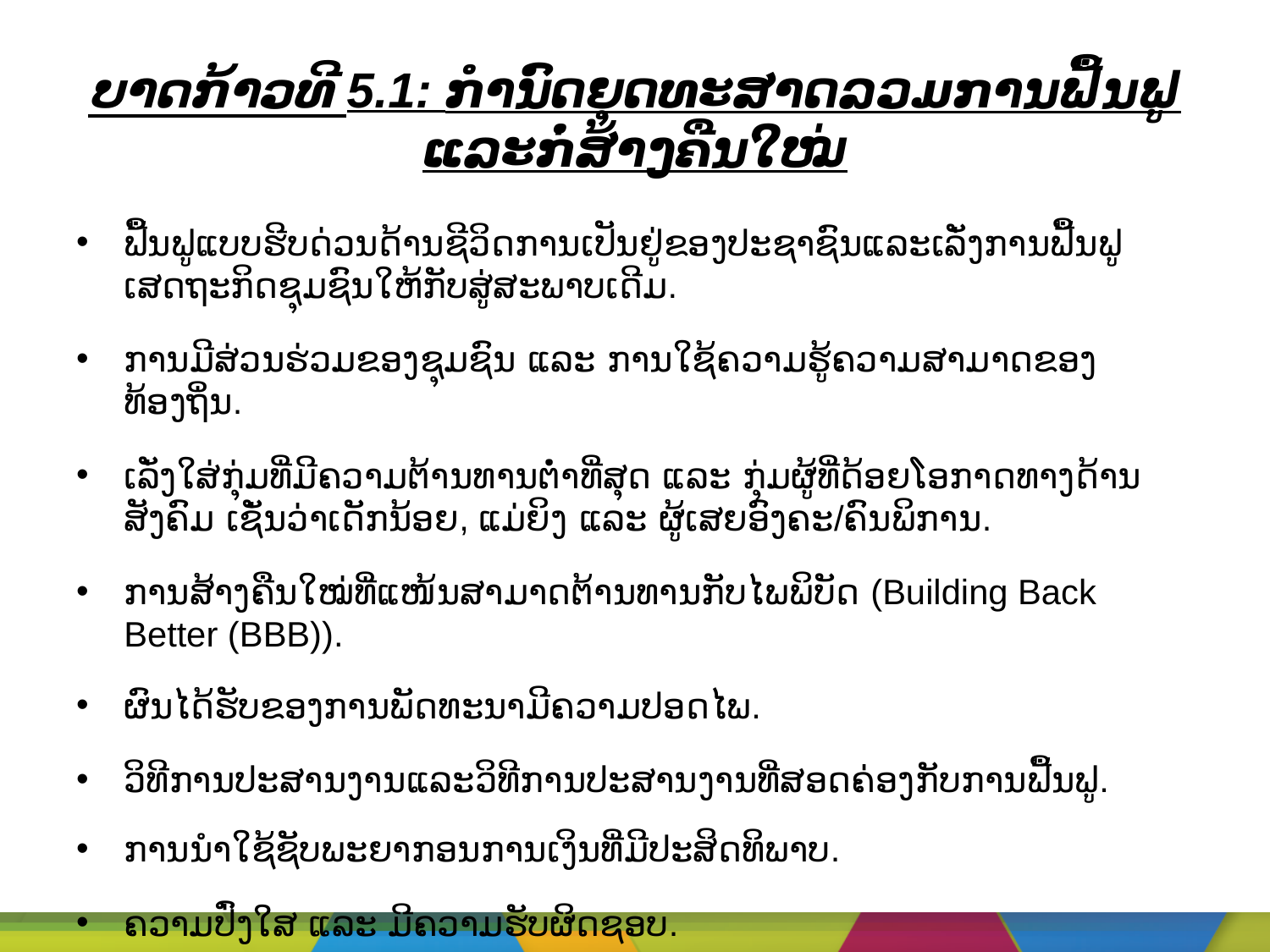

# ບາດກ້າວທີ 5.1: ກໍານົດຍຸດທະສາດລວມການຟື້ນຟູແລະກໍ່ສ້າງຄືນໃໝ່
ຟື້ນ​ຟູ​​ແບບ​ຮີບ​ດ່ວນດ້ານຊີວິດ​ການ​ເປັນ​ຢູ່​ຂອງ​ປະຊາຊົນ​ແລະ​ເລັ່ງການຟື້ນ​ຟູເສດຖະກິດ​ຊຸມ​ຊົນ​ໃຫ້​ກັບ​ສູ່​ສະພາບ​ເດີມ.

ການມີສ່ວນຮ່ວມຂອງຊຸມຊົນ ແລະ ການໃຊ້ຄວາມຮູ້ຄວາມສາມາດຂອງທ້ອງຖິ່ນ.

ເລັ່ງ​ໃສ່​ກຸ່ມທີ່ມີຄວາມຕ້ານທານຕໍ່າທີ່ສຸດ ແລະ ກຸ່ມຜູ້ທີ່ດ້ອຍໂອກາດທາງດ້ານສັງຄົມ ​ເຊັ່ນ​ວ່າເດັກນ້ອຍ, ​ແມ່ຍິງ ​ແລະ ຜູ້​ເສຍ​ອົງຄະ/ຄົນ​ພິການ.

ການສ້າງຄືນໃໝ່ທີ່ແໜ້ນສາມາດຕ້ານທານກັບໄພພິບັດ (Building Back Better (BBB)).

ຜົນ​​ໄດ້​ຮັບຂອງການພັດທະນາມີຄວາມປອດໄພ. ​

ວິທີການປະສານງານ​ແລະ​ວິທີ​ການ​ປະສານ​ງານທີ່ສອດຄ່ອງກັບການ​ຟື້ນ​ຟູ.

ການນໍາໃຊ້ຊັບພະຍາກອນການເງິນທີ່ມີປະສິດທິພາບ.

ຄວາມປົ່ງໃສ ແລະ ມີຄວາມຮັບຜິດຊອບ. ​